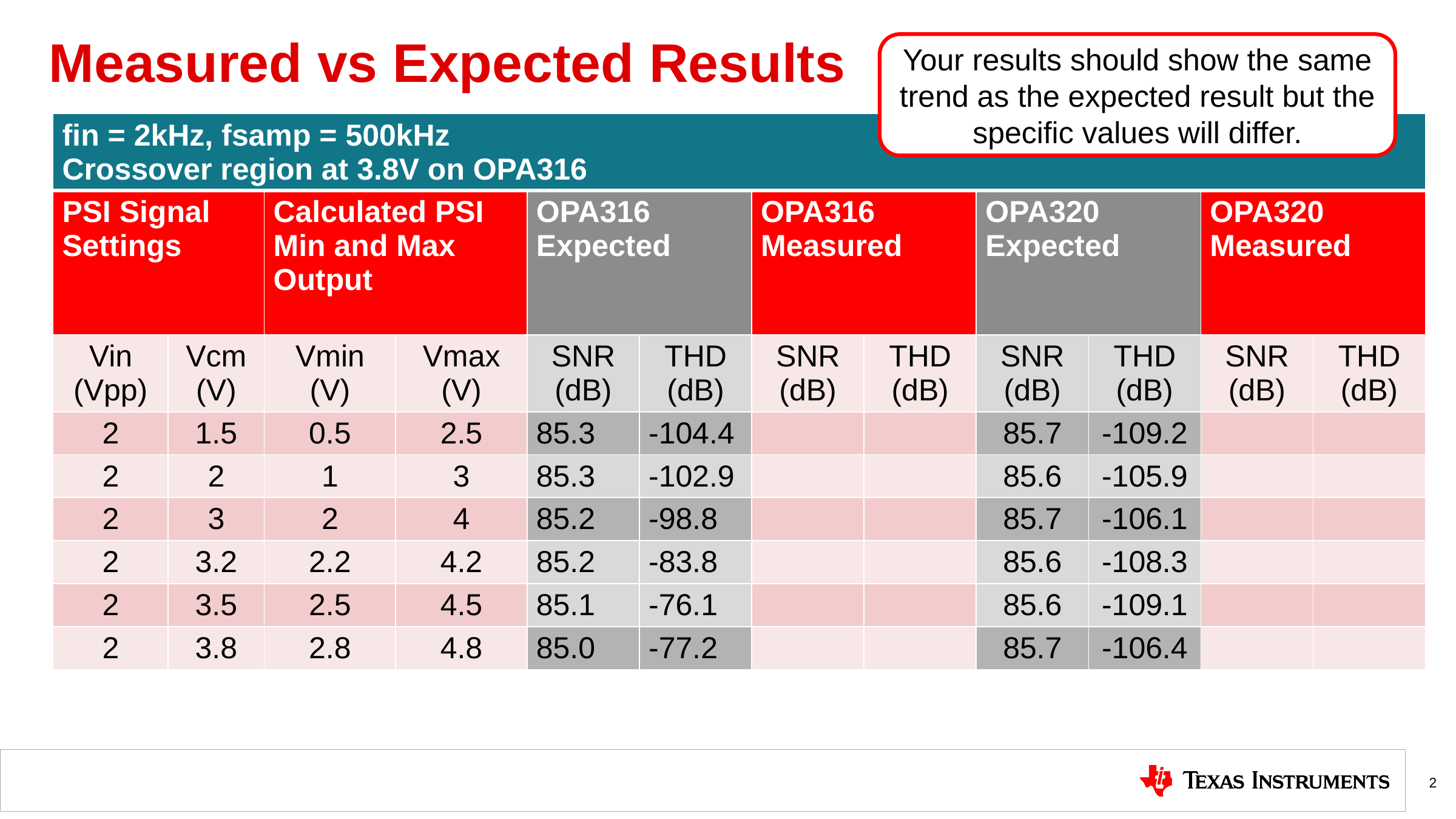

# Measured vs Expected Results
Your results should show the same trend as the expected result but the specific values will differ.
| fin = 2kHz, fsamp = 500kHz Crossover region at 3.8V on OPA316 |  |  |  |  |  |  |  |  |  |  |  |
| --- | --- | --- | --- | --- | --- | --- | --- | --- | --- | --- | --- |
| PSI Signal Settings |  | Calculated PSI Min and Max Output |  | OPA316 Expected |  | OPA316 Measured |  | OPA320 Expected |  | OPA320 Measured |  |
| Vin (Vpp) | Vcm (V) | Vmin (V) | Vmax (V) | SNR (dB) | THD (dB) | SNR (dB) | THD (dB) | SNR (dB) | THD (dB) | SNR (dB) | THD (dB) |
| 2 | 1.5 | 0.5 | 2.5 | 85.3 | -104.4 |  |  | 85.7 | -109.2 |  |  |
| 2 | 2 | 1 | 3 | 85.3 | -102.9 |  |  | 85.6 | -105.9 |  |  |
| 2 | 3 | 2 | 4 | 85.2 | -98.8 |  |  | 85.7 | -106.1 |  |  |
| 2 | 3.2 | 2.2 | 4.2 | 85.2 | -83.8 |  |  | 85.6 | -108.3 |  |  |
| 2 | 3.5 | 2.5 | 4.5 | 85.1 | -76.1 |  |  | 85.6 | -109.1 |  |  |
| 2 | 3.8 | 2.8 | 4.8 | 85.0 | -77.2 |  |  | 85.7 | -106.4 |  |  |
2